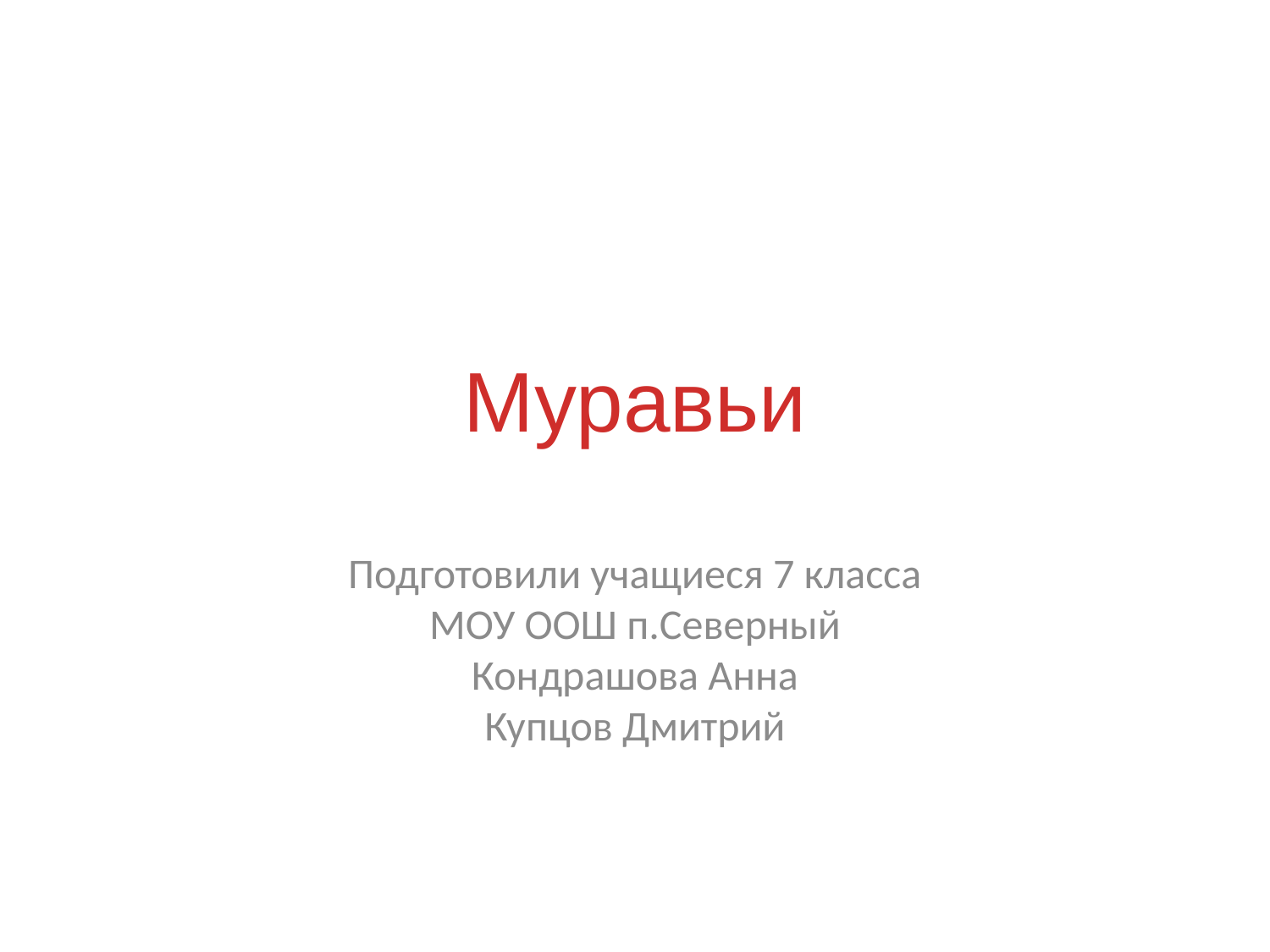

# Муравьи
Подготовили учащиеся 7 класса
МОУ ООШ п.Северный
Кондрашова Анна
Купцов Дмитрий